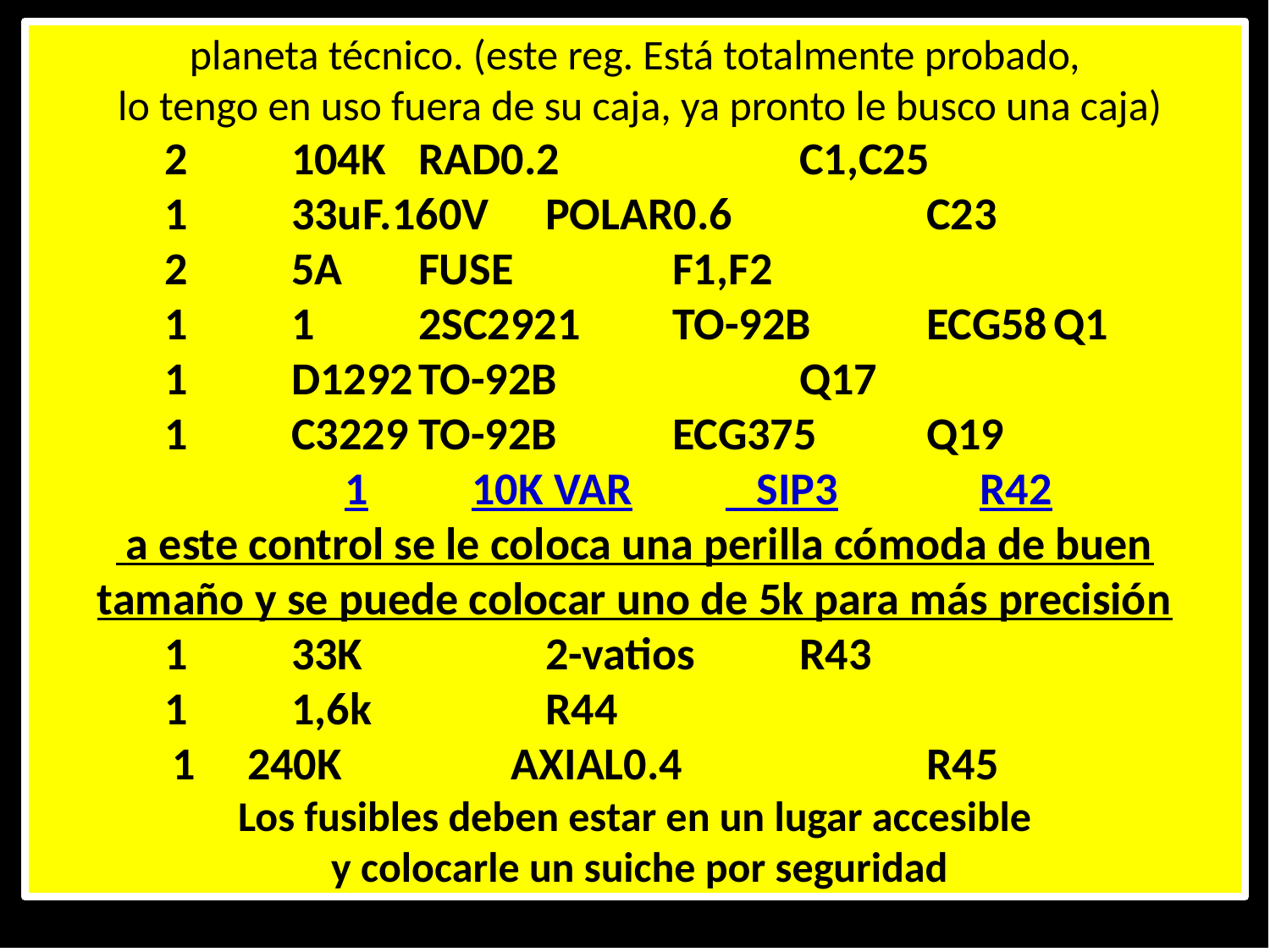

planeta técnico. (este reg. Está totalmente probado,
 lo tengo en uso fuera de su caja, ya pronto le busco una caja)
	2	104K	RAD0.2		C1,C25
	1	33uF.160V	POLAR0.6		C23
	2	5A	FUSE		F1,F2
	1	1	2SC2921	TO-92B	ECG58	Q1
	1	D1292	TO-92B		Q17
	1	C3229	TO-92B	ECG375	Q19
	1	10K VAR	   SIP3		R42
 a este control se le coloca una perilla cómoda de buen tamaño y se puede colocar uno de 5k para más precisión
	1	33K		2-vatios	R43
	1	1,6k		R44
             1     240K	         AXIAL0.4		R45
Los fusibles deben estar en un lugar accesible
 y colocarle un suiche por seguridad